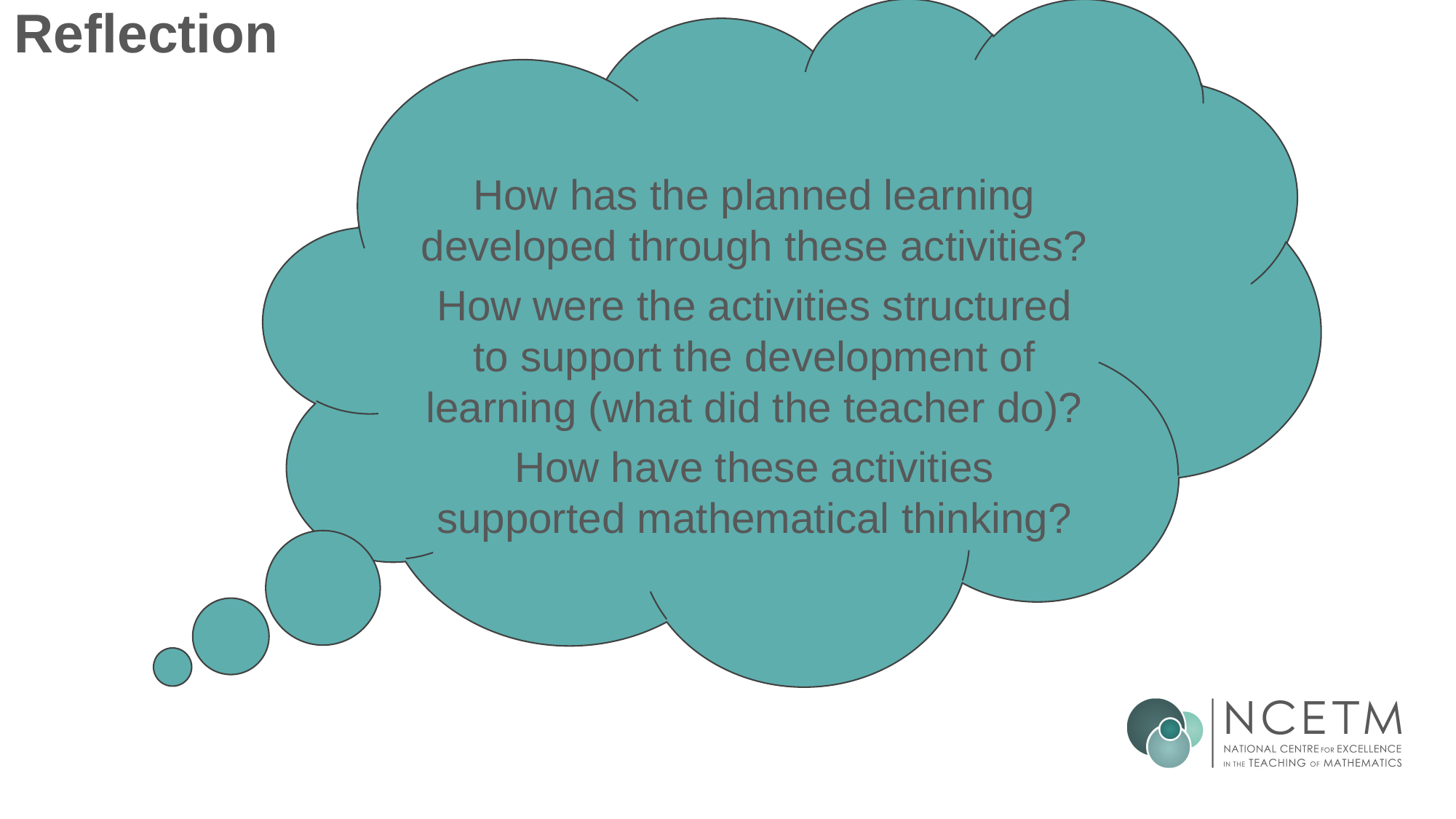

# Reflection

How has the planned learning developed through these activities?
How were the activities structured to support the development of learning (what did the teacher do)?
How have these activities supported mathematical thinking?